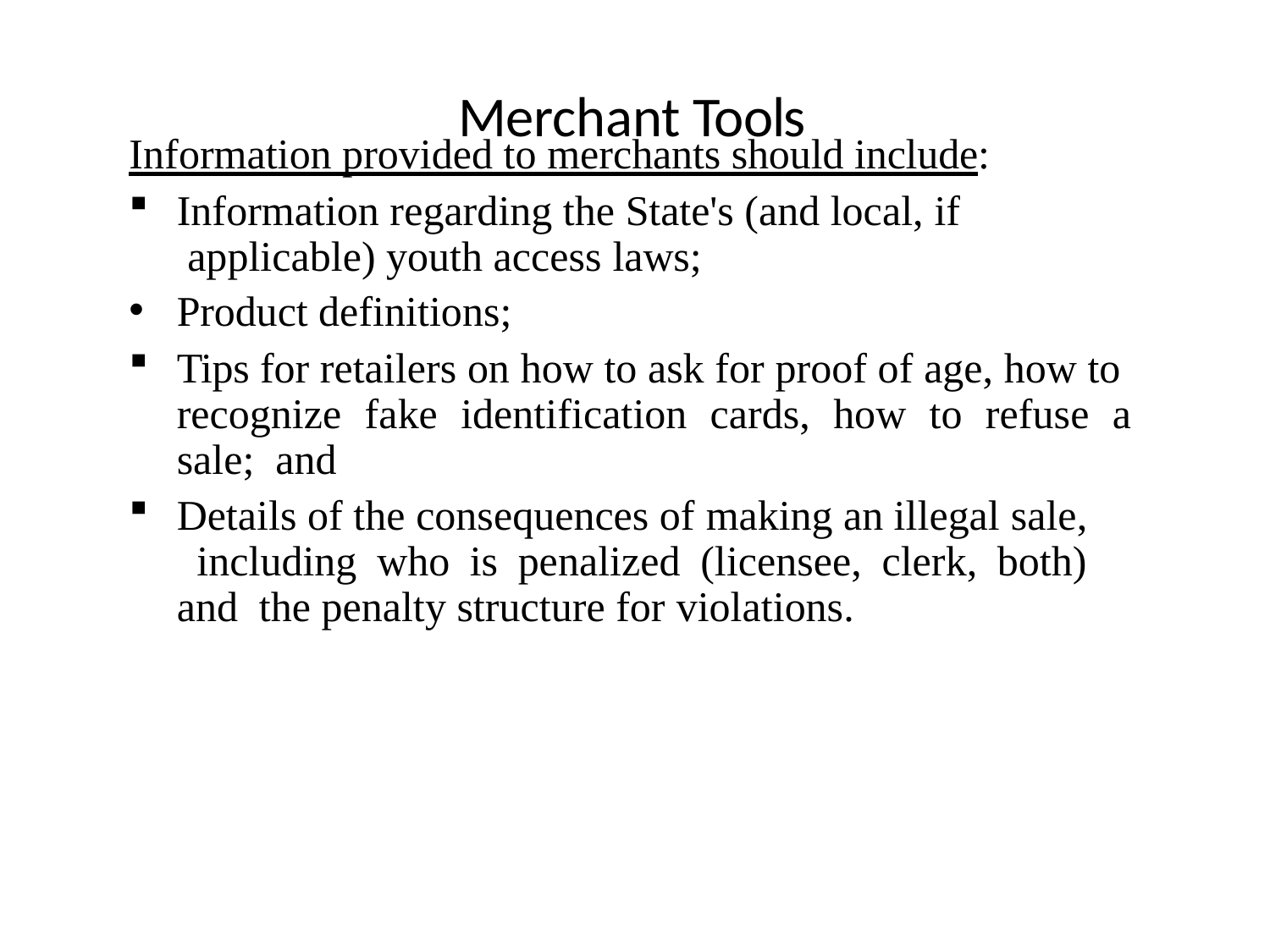

# Merchant Tools
Information provided to merchants should include:
Information regarding the State's (and local, if  applicable) youth access laws;
Product definitions;
Tips for retailers on how to ask for proof of age, how to  recognize fake identification cards, how to refuse a sale;  and
Details of the consequences of making an illegal sale,  including who is penalized (licensee, clerk, both) and  the penalty structure for violations.
38